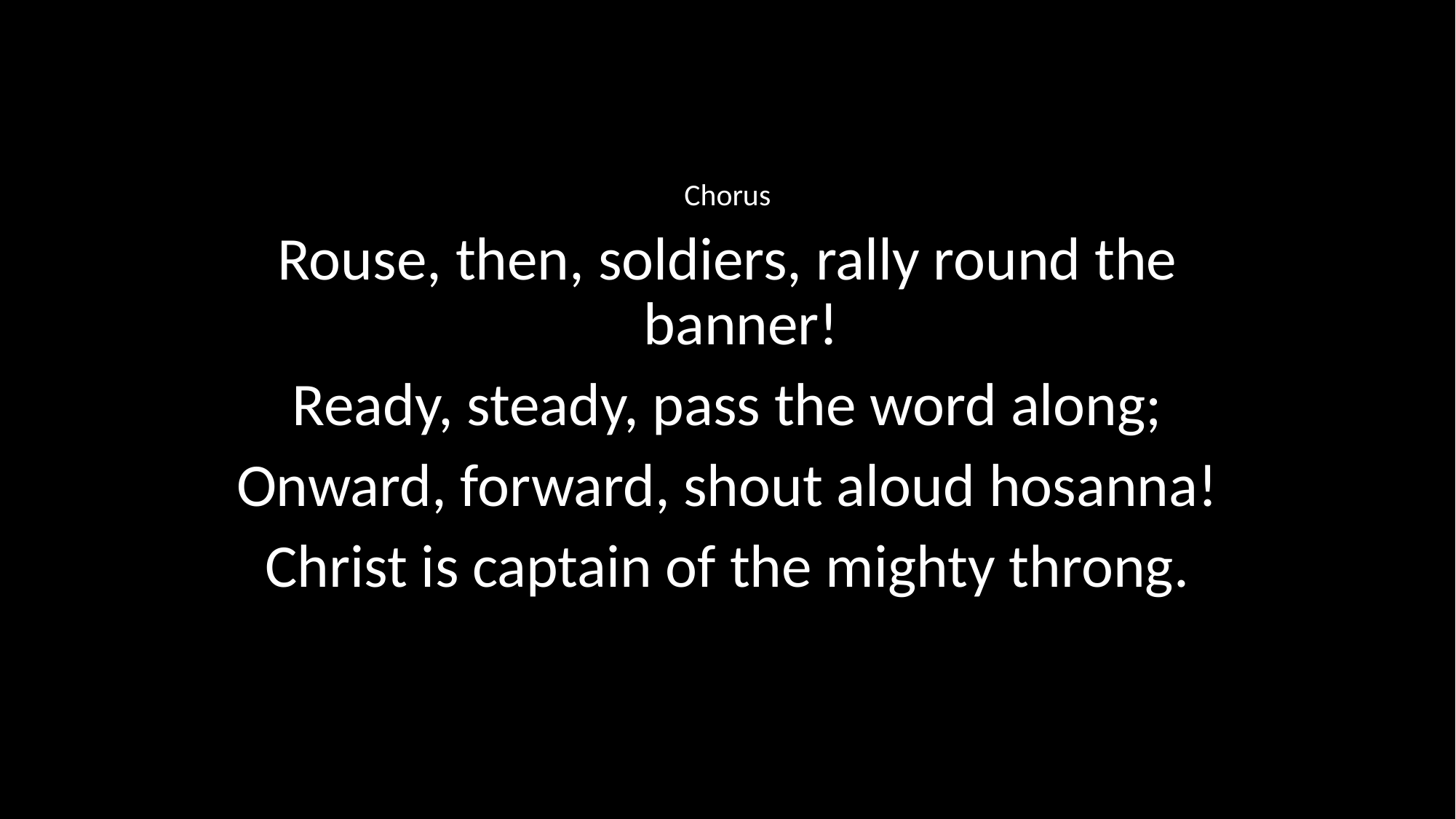

Chorus
Rouse, then, soldiers, rally round the banner!
Ready, steady, pass the word along;
Onward, forward, shout aloud hosanna!
Christ is captain of the mighty throng.